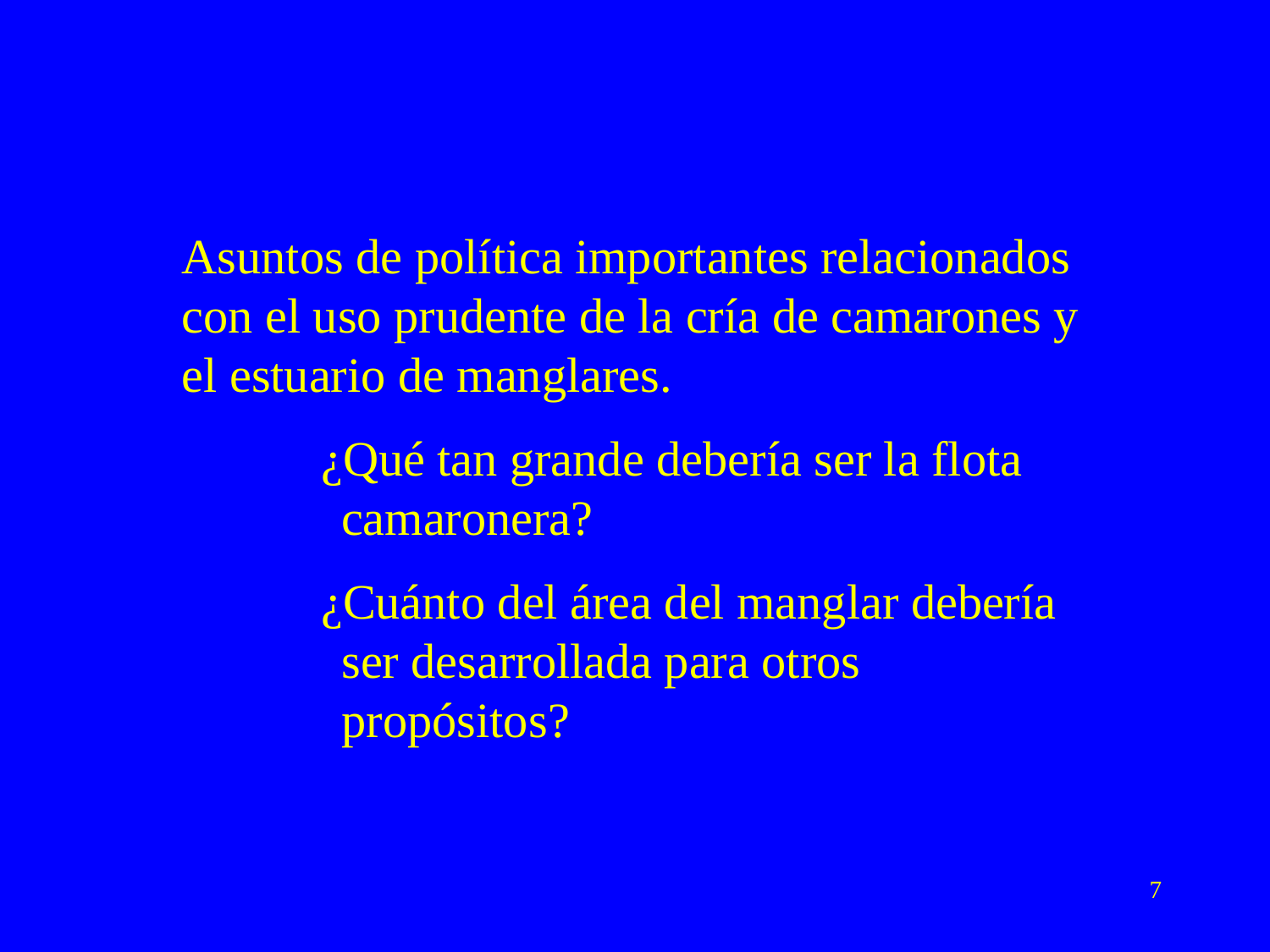

Asuntos de política importantes relacionados con el uso prudente de la cría de camarones y el estuario de manglares.
	 ¿Qué tan grande debería ser la flota
             camaronera?
	 ¿Cuánto del área del manglar debería
             ser desarrollada para otros
             propósitos?
7